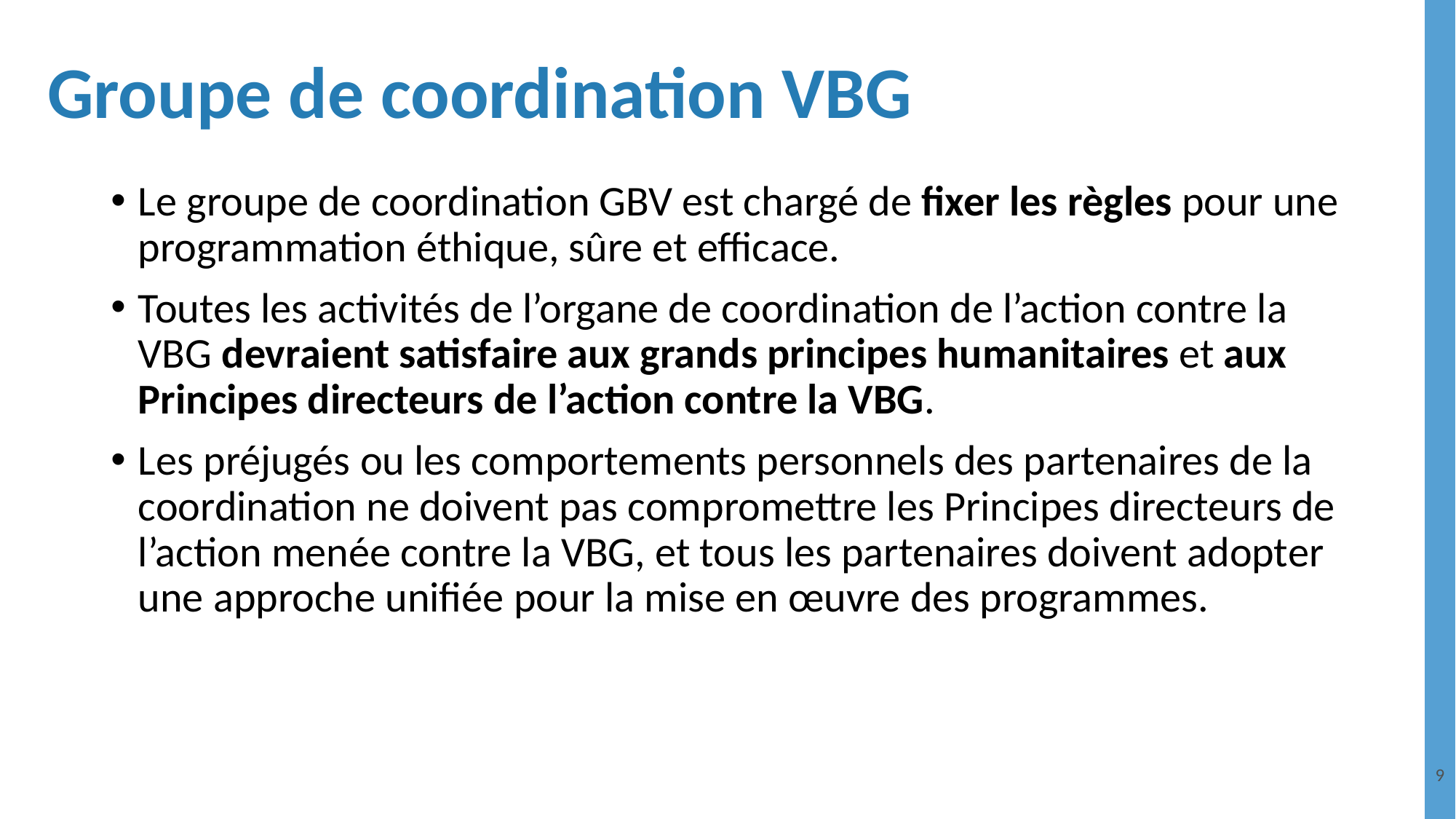

# Groupe de coordination VBG
Le groupe de coordination GBV est chargé de fixer les règles pour une programmation éthique, sûre et efficace.
Toutes les activités de l’organe de coordination de l’action contre la VBG devraient satisfaire aux grands principes humanitaires et aux Principes directeurs de l’action contre la VBG.
Les préjugés ou les comportements personnels des partenaires de la coordination ne doivent pas compromettre les Principes directeurs de l’action menée contre la VBG, et tous les partenaires doivent adopter une approche unifiée pour la mise en œuvre des programmes.